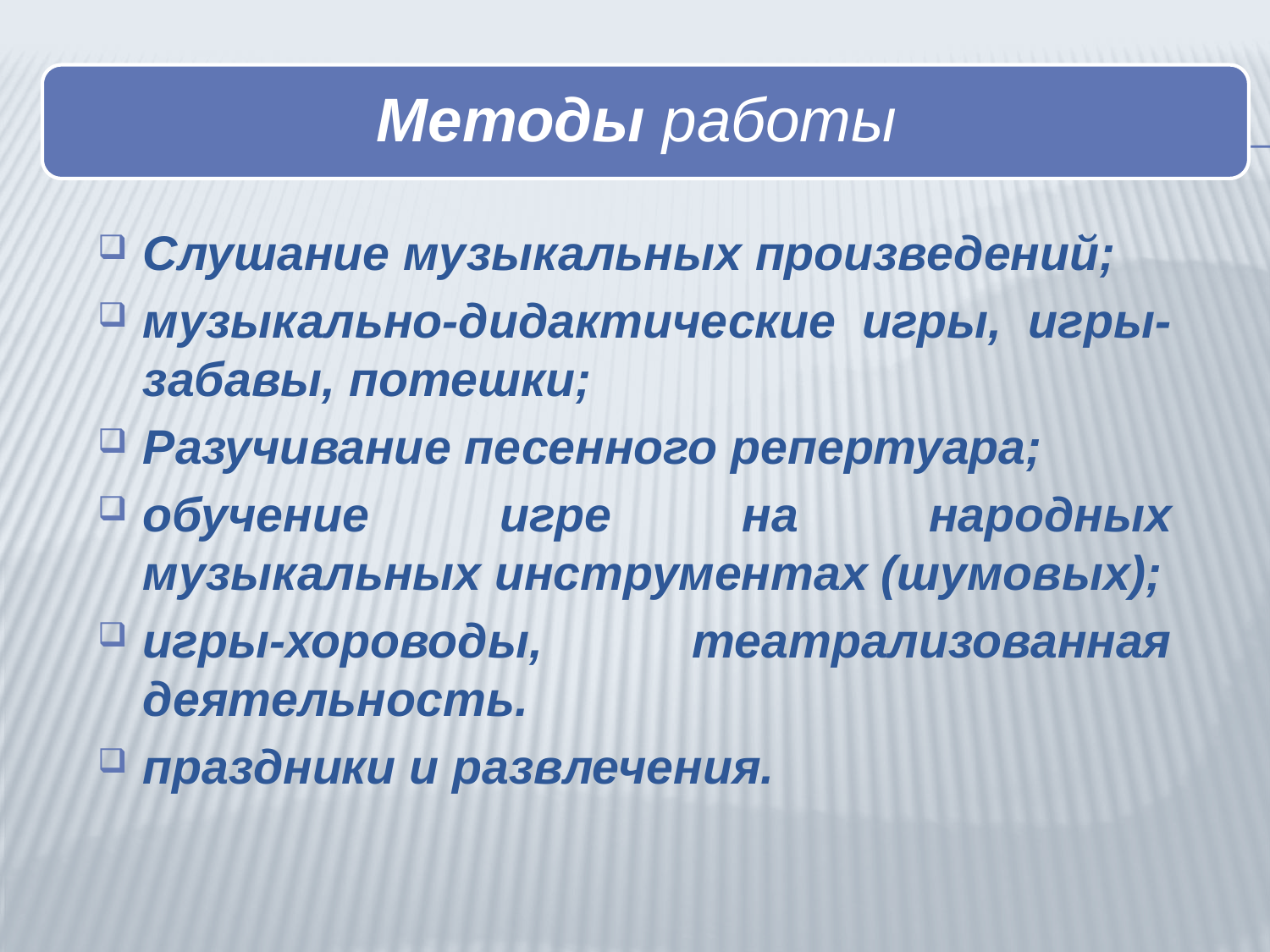

Методы работы
Слушание музыкальных произведений;
музыкально-дидактические игры, игры-забавы, потешки;
Разучивание песенного репертуара;
обучение игре на народных музыкальных инструментах (шумовых);
игры-хороводы, театрализованная деятельность.
праздники и развлечения.